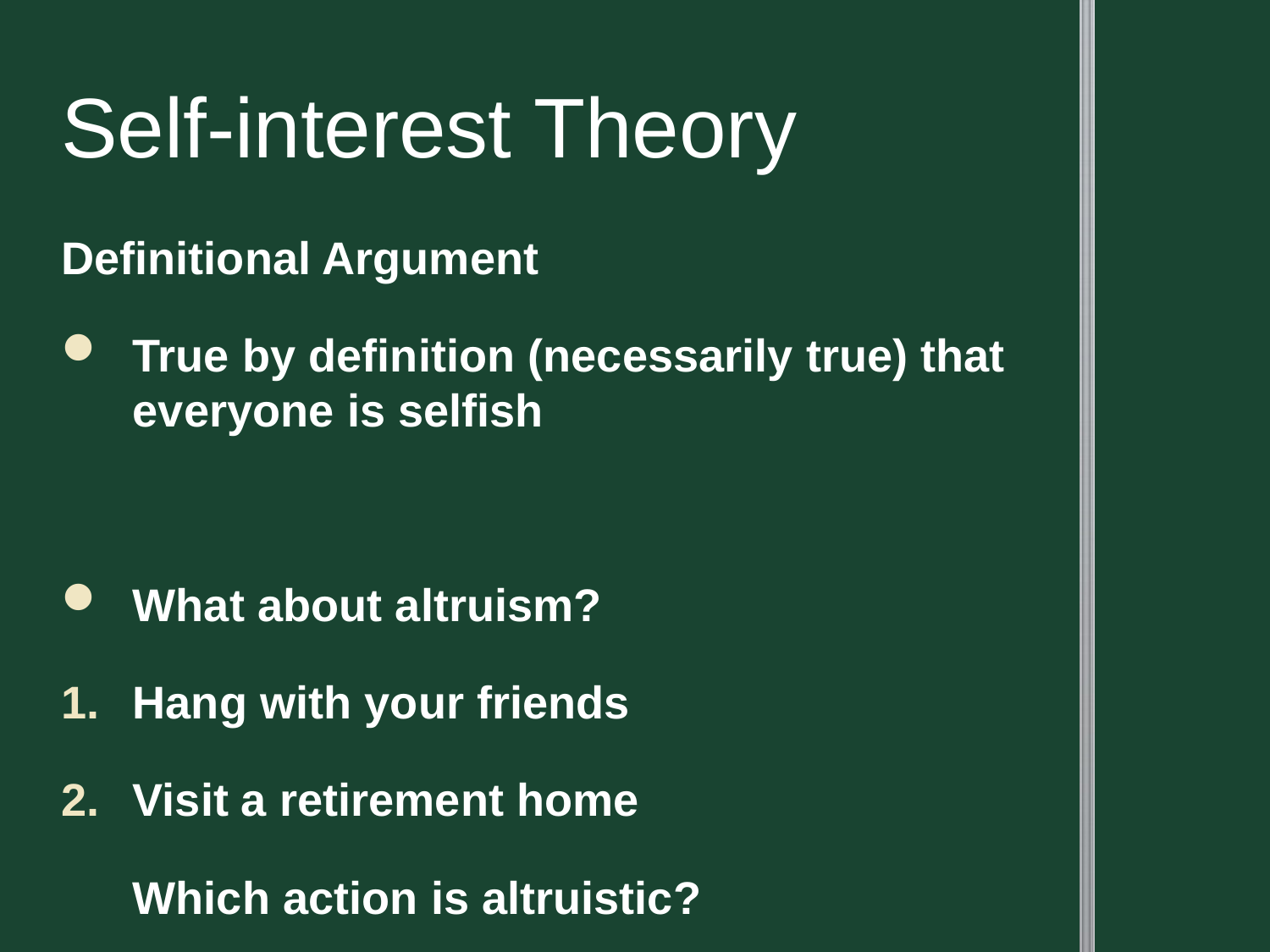

# Self-interest Theory
Definitional Argument
True by definition (necessarily true) that everyone is selfish

What about altruism?
Hang with your friends
Visit a retirement home
	Which action is altruistic?